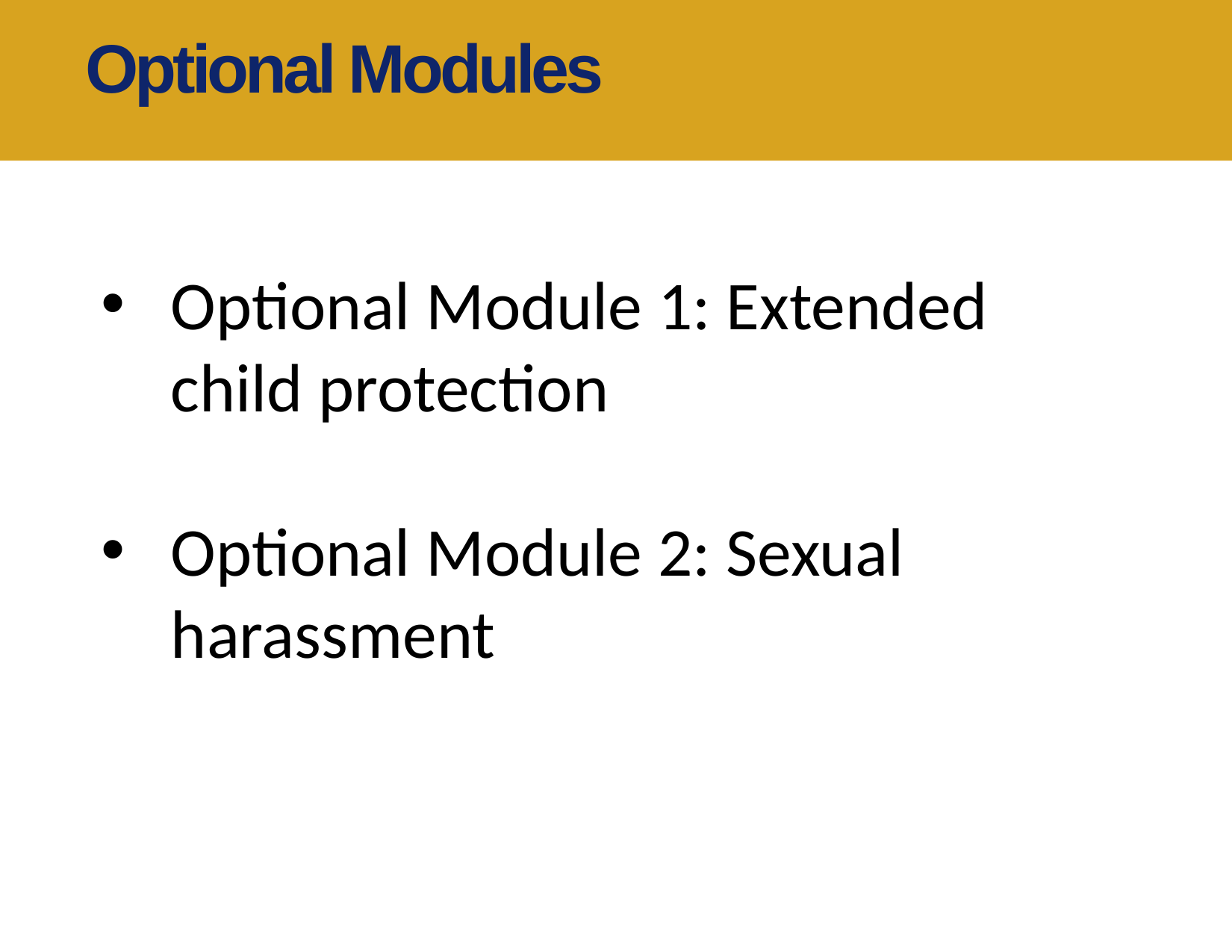

Optional Modules
Optional Module 1: Extended child protection

Optional Module 2: Sexual harassment